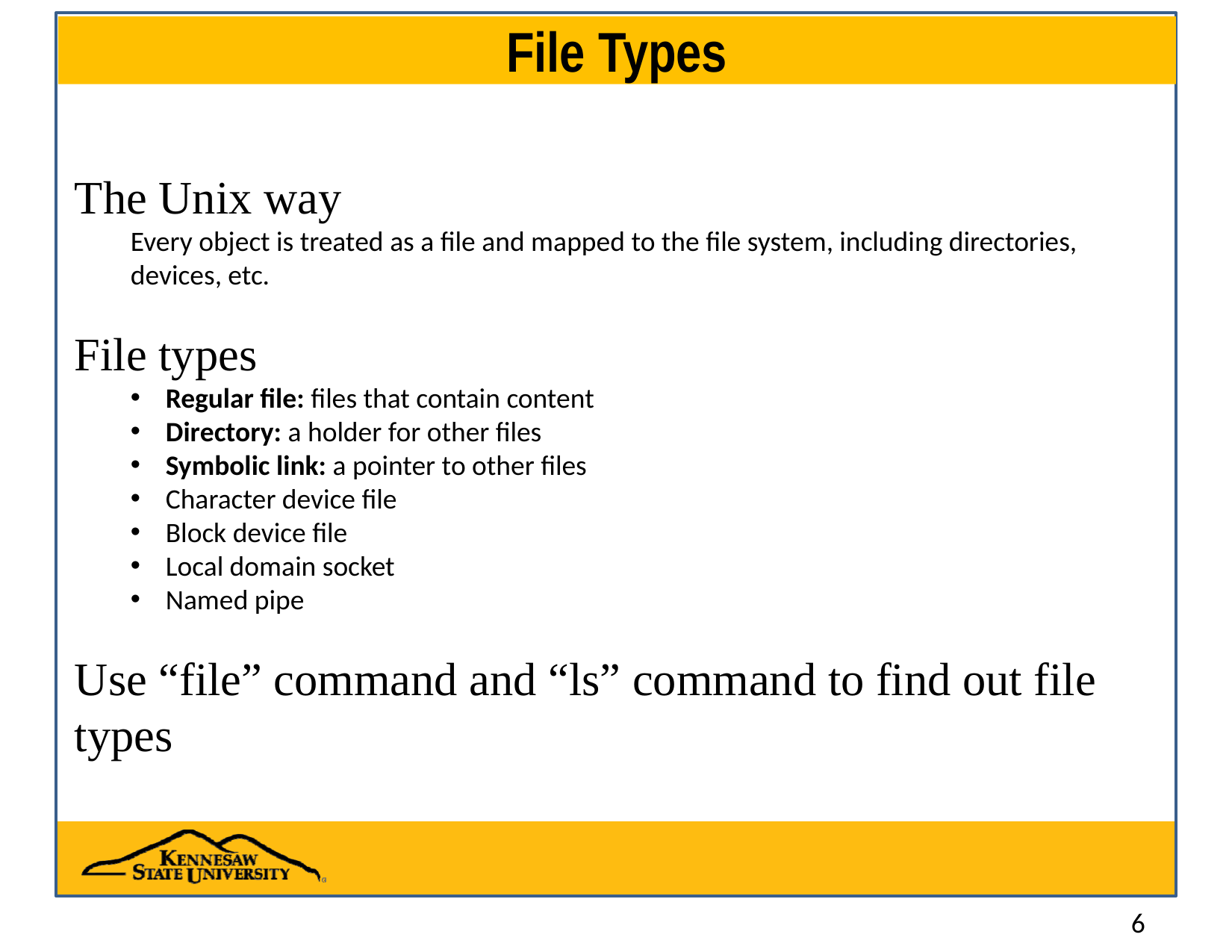

# File Types
The Unix way
Every object is treated as a file and mapped to the file system, including directories, devices, etc.

File types
Regular file: files that contain content
Directory: a holder for other files
Symbolic link: a pointer to other files
Character device file
Block device file
Local domain socket
Named pipe

Use “file” command and “ls” command to find out file types